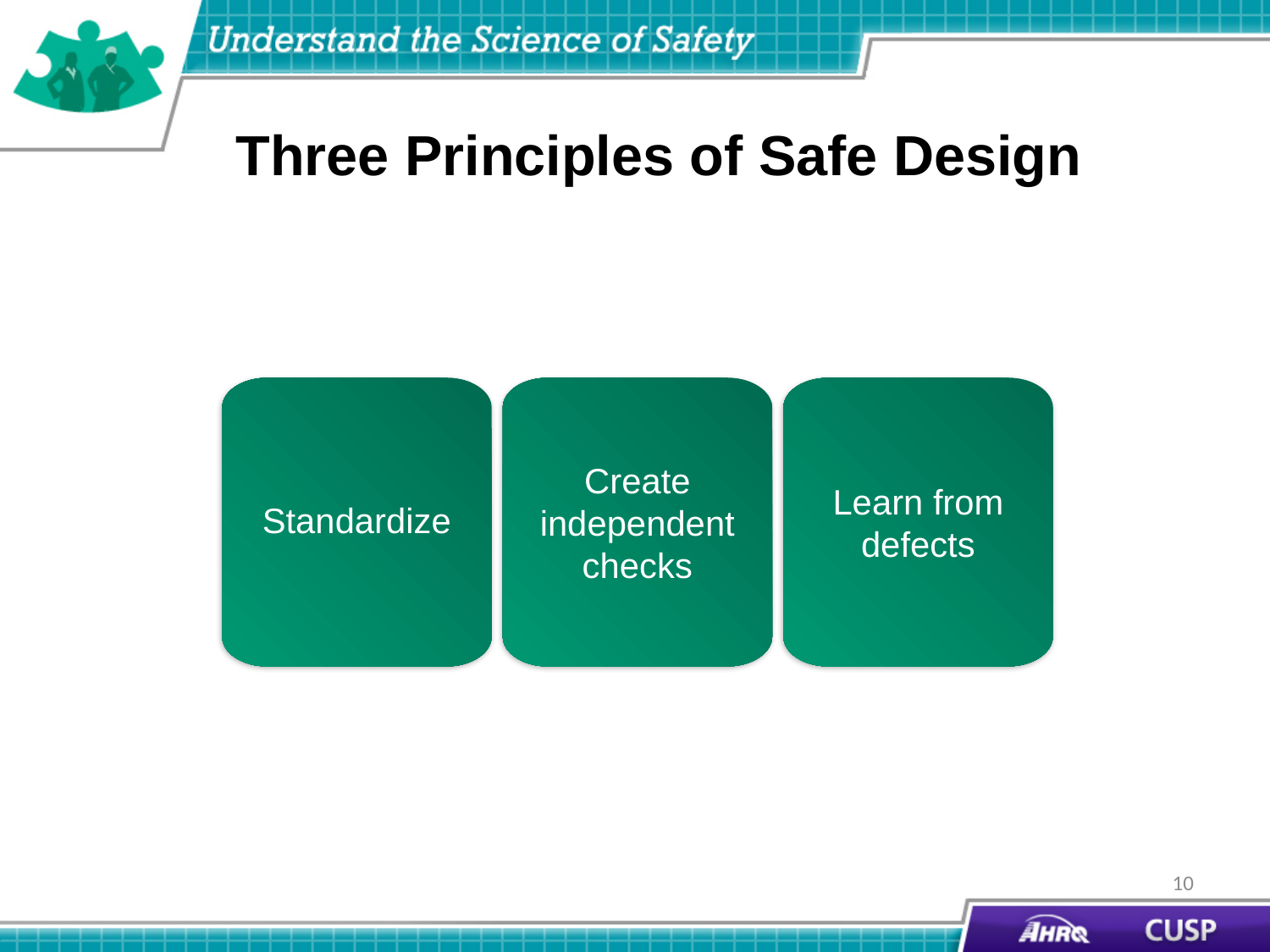

# Three Principles of Safe Design
Standardize
Create independent checks
Learn from defects
10